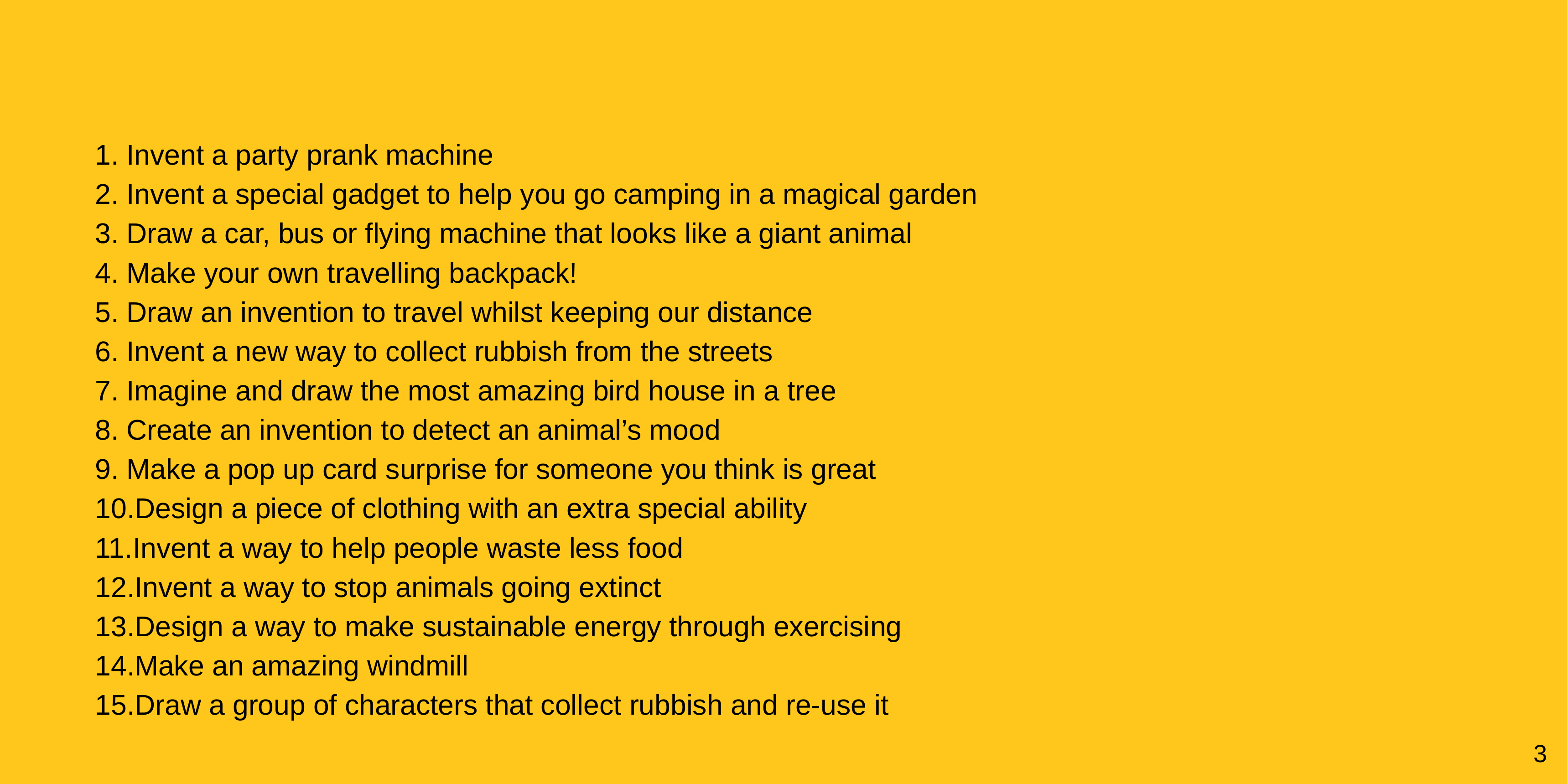

Invent a party prank machine
Invent a special gadget to help you go camping in a magical garden
Draw a car, bus or flying machine that looks like a giant animal
Make your own travelling backpack!
Draw an invention to travel whilst keeping our distance
Invent a new way to collect rubbish from the streets
Imagine and draw the most amazing bird house in a tree
Create an invention to detect an animal’s mood
Make a pop up card surprise for someone you think is great
Design a piece of clothing with an extra special ability
Invent a way to help people waste less food
Invent a way to stop animals going extinct
Design a way to make sustainable energy through exercising
Make an amazing windmill
Draw a group of characters that collect rubbish and re-use it

3